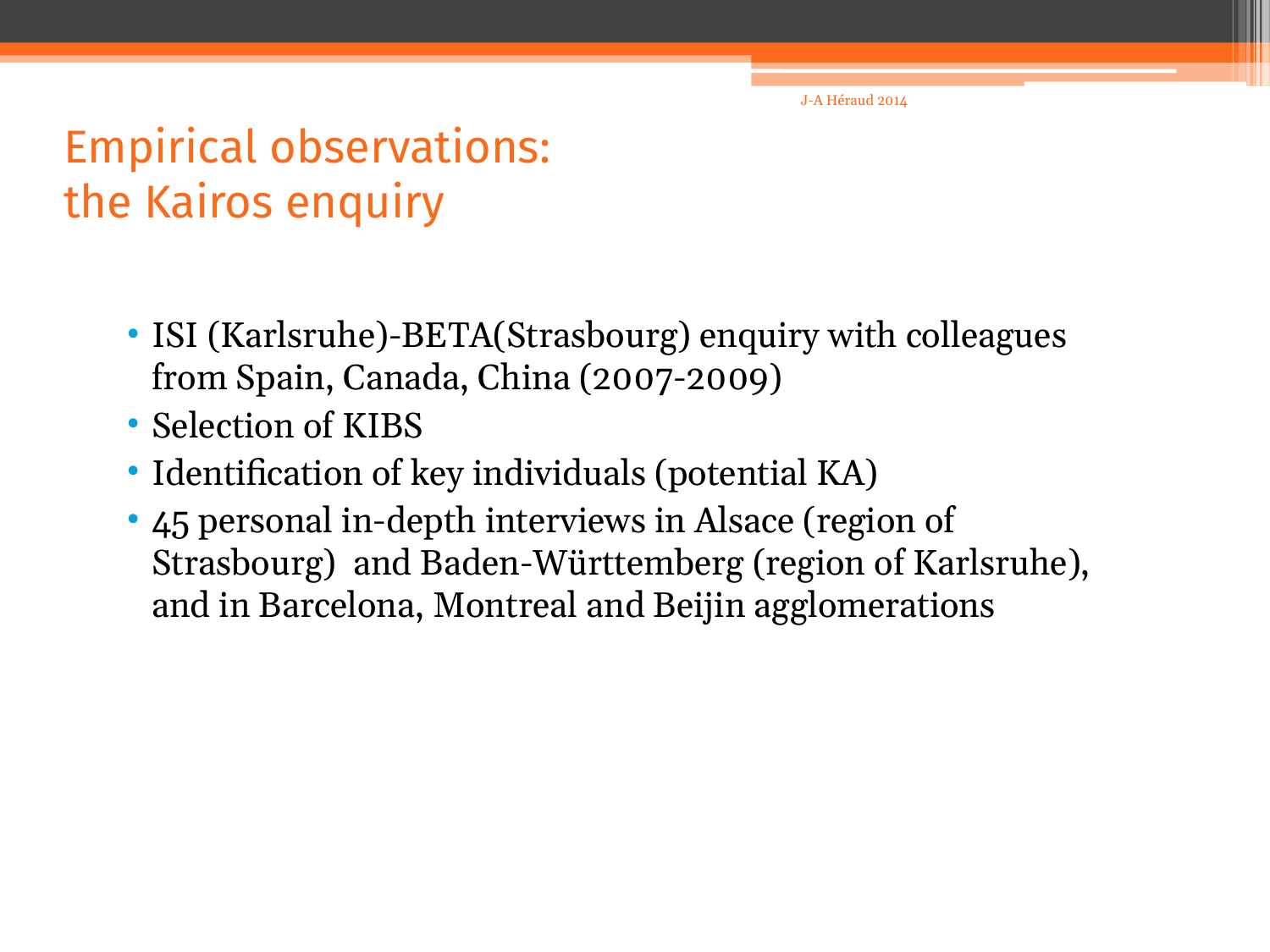

16
# Empirical observations: the Kairos enquiry
J-A Héraud 2014
ISI (Karlsruhe)-BETA(Strasbourg) enquiry with colleagues from Spain, Canada, China (2007-2009)
Selection of KIBS
Identification of key individuals (potential KA)
45 personal in-depth interviews in Alsace (region of Strasbourg)  and Baden-Württemberg (region of Karlsruhe), and in Barcelona, Montreal and Beijin agglomerations